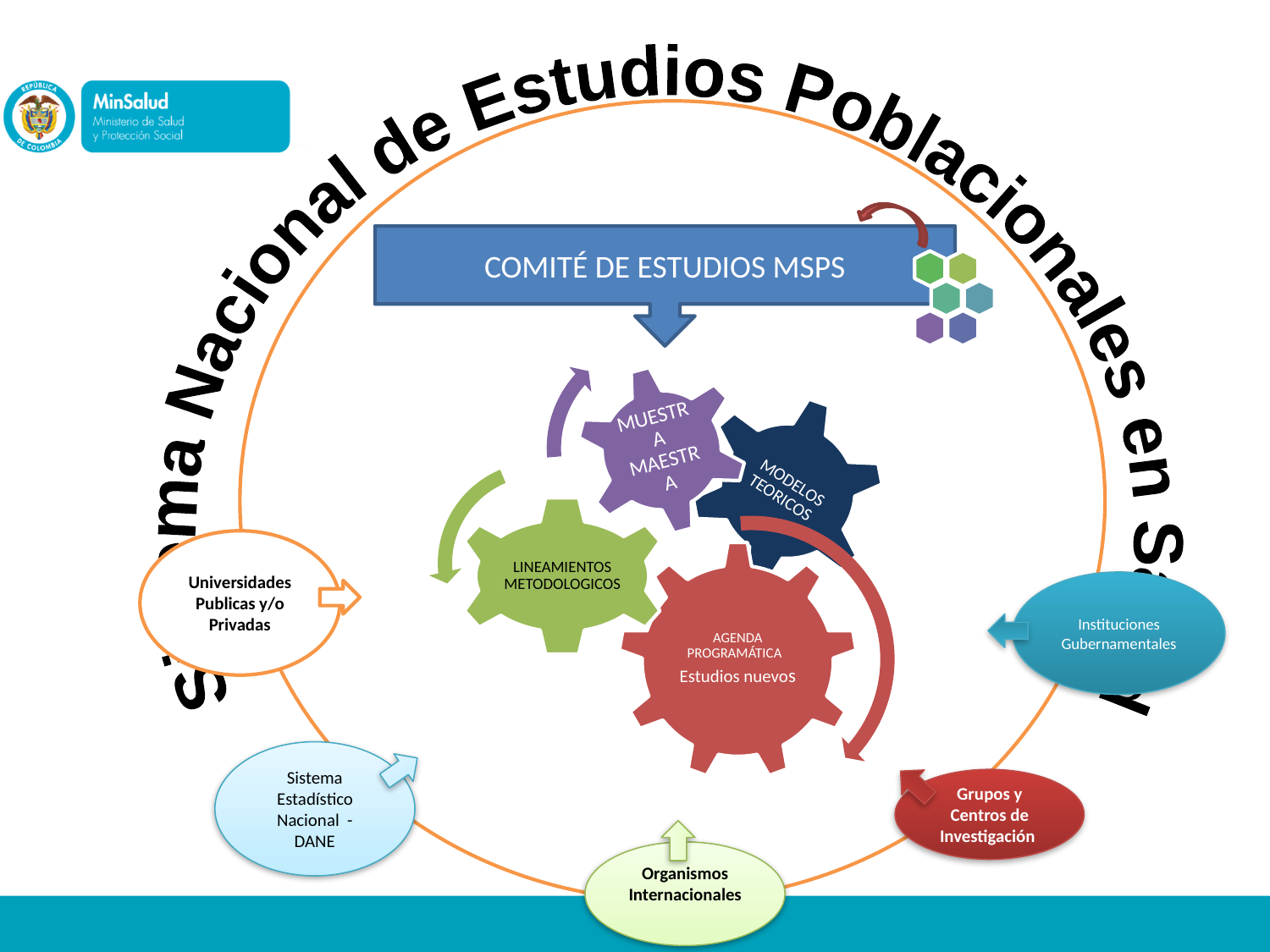

Sistema Nacional de Estudios Poblacionales en Salud

COMITÉ DE ESTUDIOS MSPS

AGENDA PROGRAMÁTICA
Estudios nuevos
LINEAMIENTOS METODOLOGICOS
MUESTRA MAESTRA

MODELOS TEORICOS
Universidades Publicas y/o Privadas
Instituciones Gubernamentales

Sistema Estadístico Nacional  - DANE

Grupos y Centros de Investigación

Organismos Internacionales